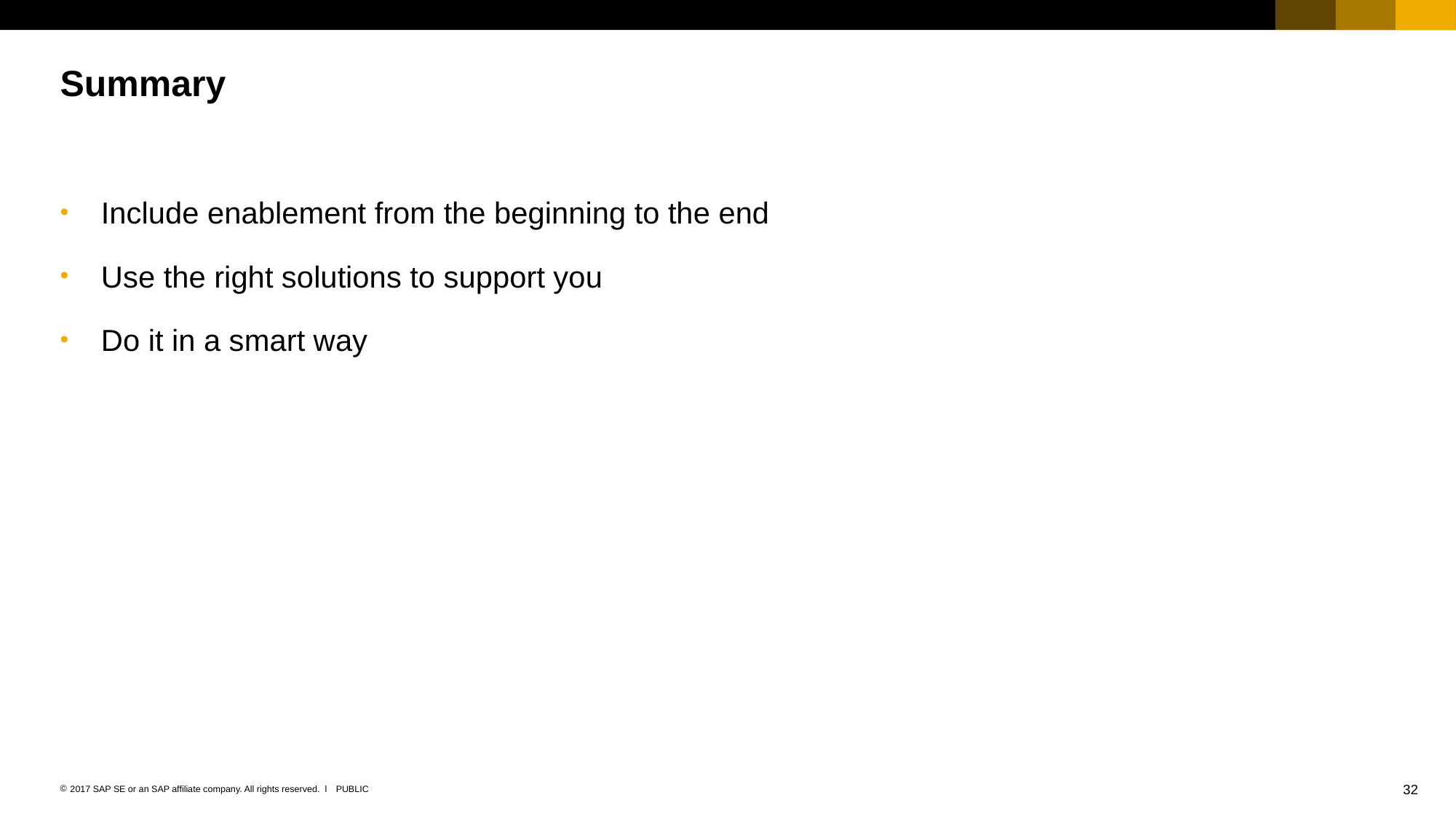

# Summary
Include enablement from the beginning to the end
Use the right solutions to support you
Do it in a smart way